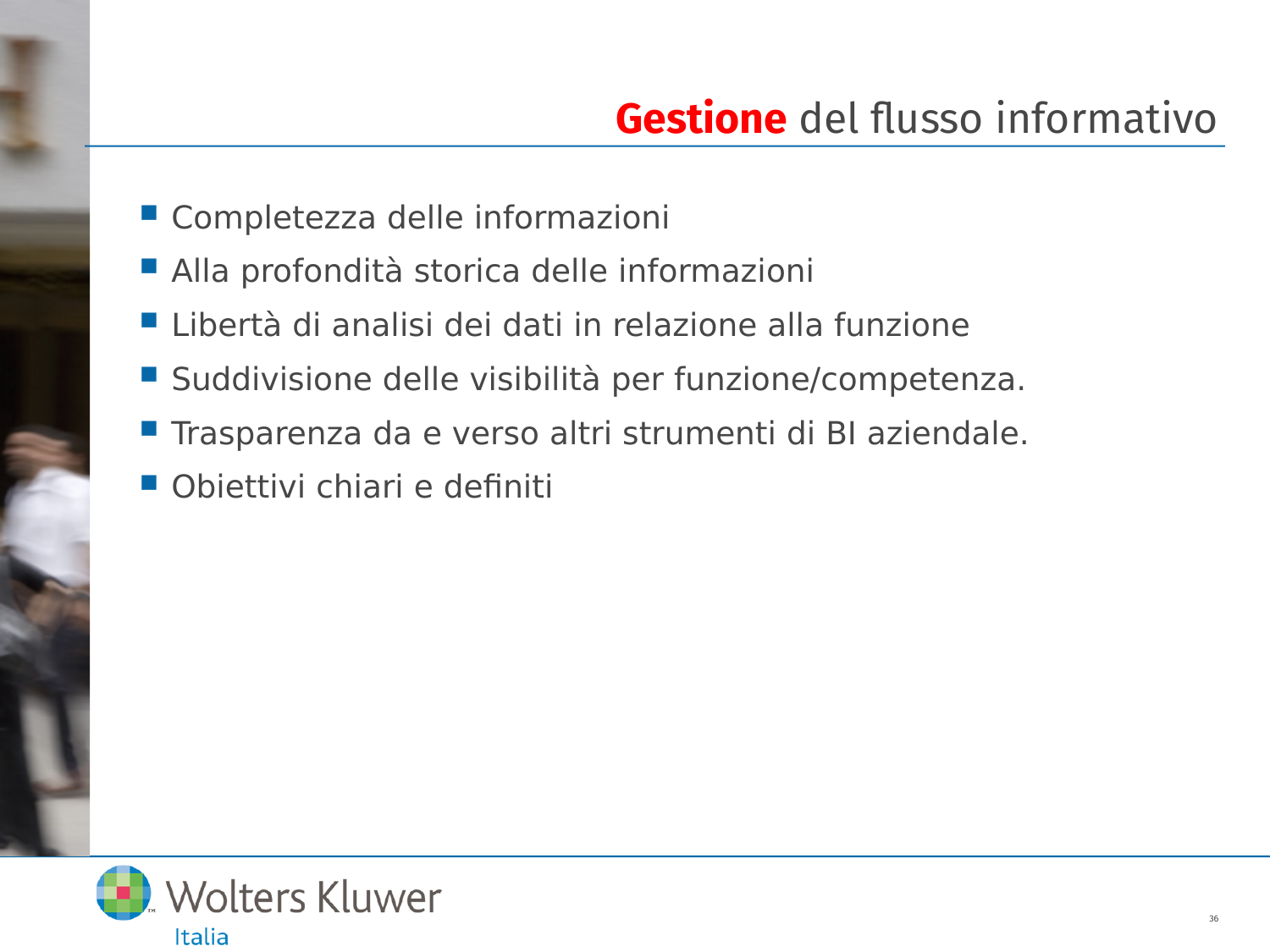

# Gestione del flusso informativo
Completezza delle informazioni
Alla profondità storica delle informazioni
Libertà di analisi dei dati in relazione alla funzione
Suddivisione delle visibilità per funzione/competenza.
Trasparenza da e verso altri strumenti di BI aziendale.
Obiettivi chiari e definiti

36